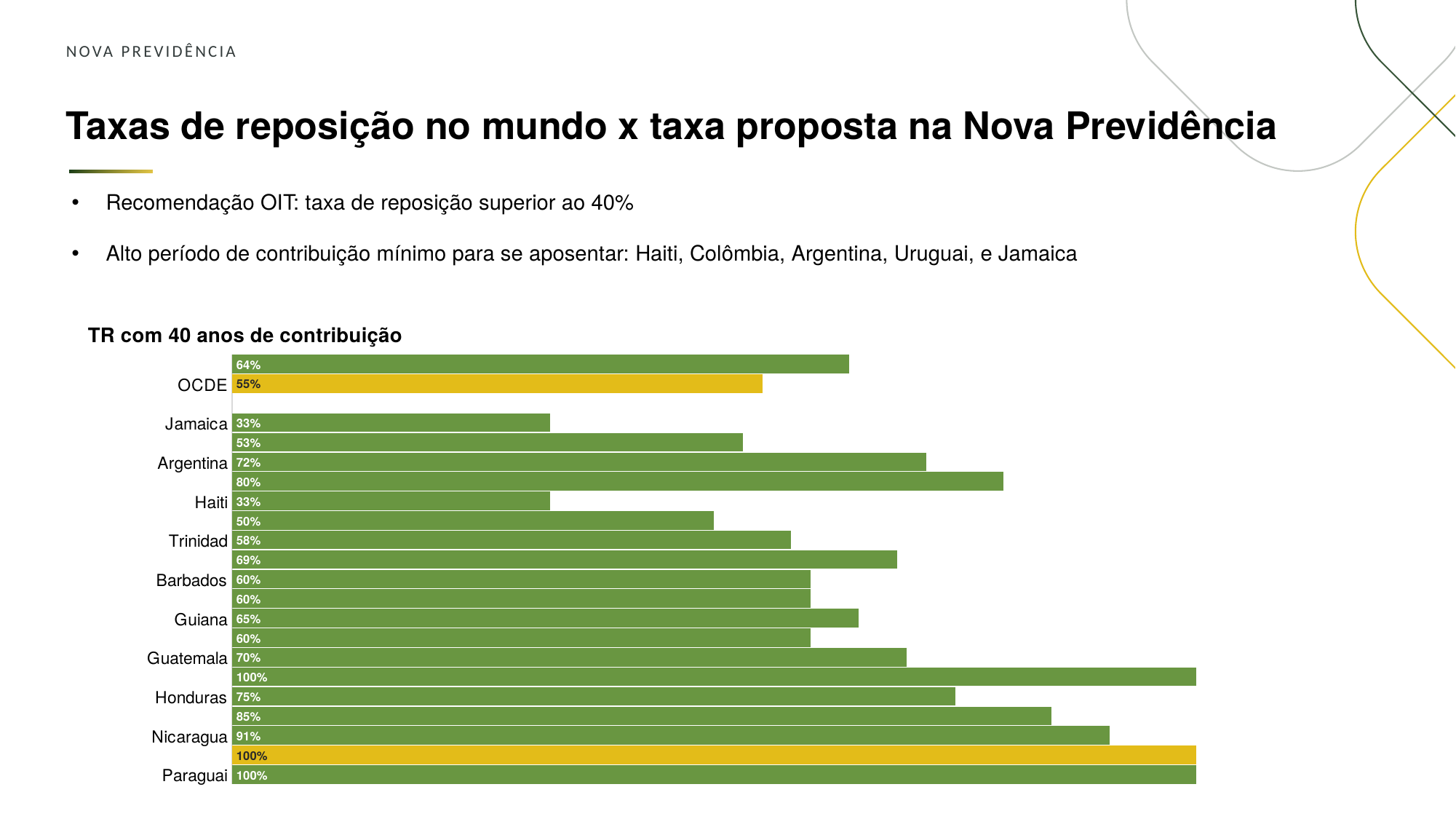

NOVA PREVIDÊNCIA

Taxas de reposição no mundo x taxa proposta na Nova Previdência

Recomendação OIT: taxa de reposição superior ao 40%

Alto período de contribuição mínimo para se aposentar: Haiti, Colômbia, Argentina, Uruguai, e Jamaica

### Chart: TR com 40 anos de contribuição

| Category |  |
|---|---|
| Paraguai | 1.0 |
| Brasil | 1.0 |
| Nicaragua | 0.91 |
| Panama | 0.85 |
| Honduras | 0.75 |
| Equador | 1.0 |
| Guatemala | 0.7 |
| Belize | 0.6 |
| Guiana | 0.65 |
| Barramas | 0.6 |
| Barbados | 0.6 |
| Costa Rica | 0.69 |
| Trinidad | 0.58 |
| Peru | 0.5 |
| Haiti | 0.33 |
| Colômbia | 0.8 |
| Argentina | 0.72 |
| Uruguai | 0.53 |
| Jamaica | 0.33 |
|  | None |
| OCDE | 0.55 |
| ALC | 0.64 |